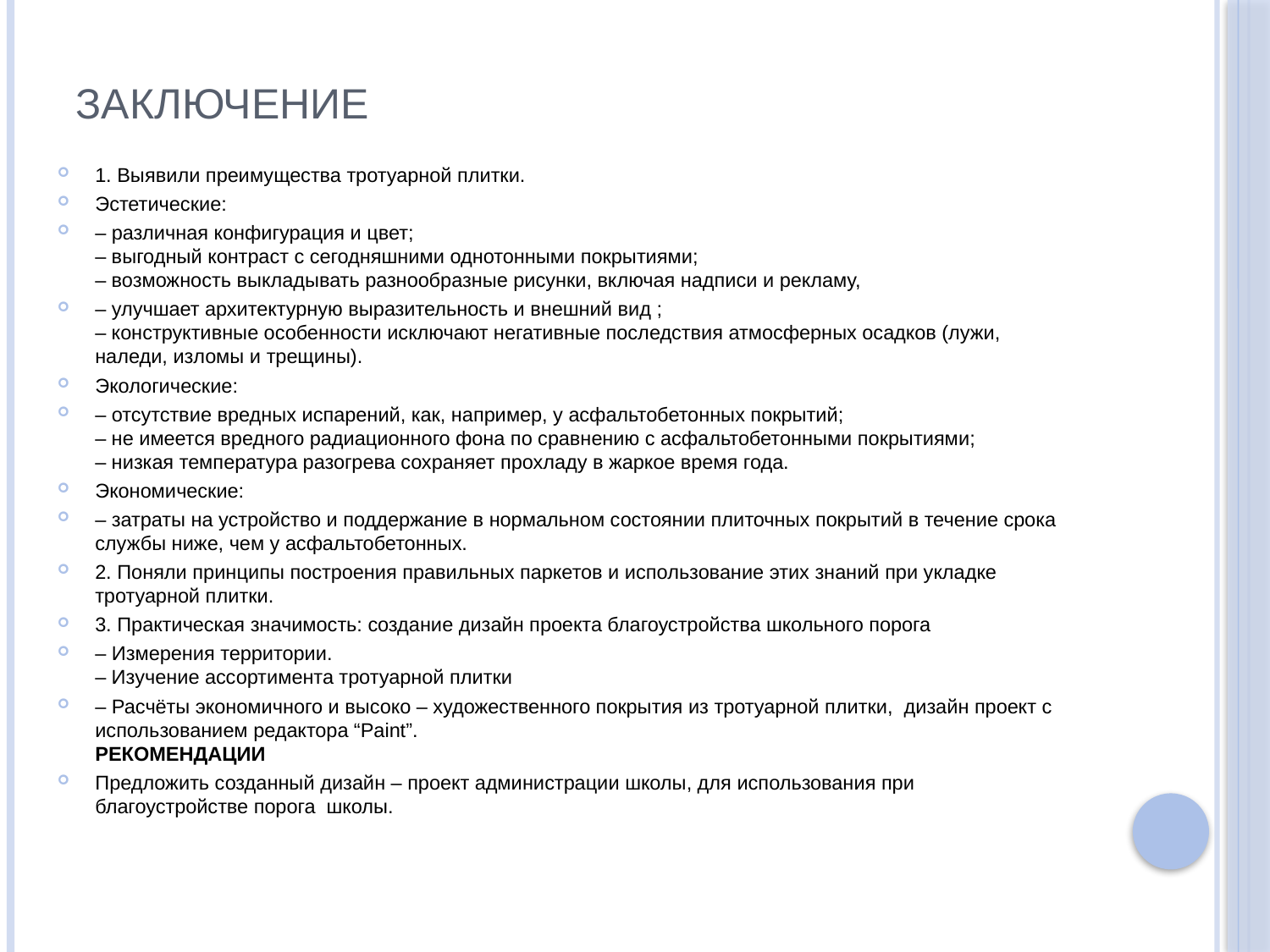

# ЗАКЛЮЧЕНИЕ
1. Выявили преимущества тротуарной плитки.
Эстетические:
– различная конфигурация и цвет;
– выгодный контраст с сегодняшними однотонными покрытиями;
– возможность выкладывать разнообразные рисунки, включая надписи и рекламу,
– улучшает архитектурную выразительность и внешний вид ;
– конструктивные особенности исключают негативные последствия атмосферных осадков (лужи, наледи, изломы и трещины).
Экологические:
– отсутствие вредных испарений, как, например, у асфальтобетонных покрытий;
– не имеется вредного радиационного фона по сравнению с асфальтобетонными покрытиями;
– низкая температура разогрева сохраняет прохладу в жаркое время года.
Экономические:
– затраты на устройство и поддержание в нормальном состоянии плиточных покрытий в течение срока службы ниже, чем у асфальтобетонных.
2. Поняли принципы построения правильных паркетов и использование этих знаний при укладке тротуарной плитки.
3. Практическая значимость: cоздание дизайн проекта благоустройства школьного порога
– Измерения территории.
– Изучение ассортимента тротуарной плитки
– Расчёты экономичного и высоко – художественного покрытия из тротуарной плитки,  дизайн проект с использованием редактора “Paint”.
РЕКОМЕНДАЦИИ
Предложить созданный дизайн – проект администрации школы, для использования при благоустройстве порога  школы.